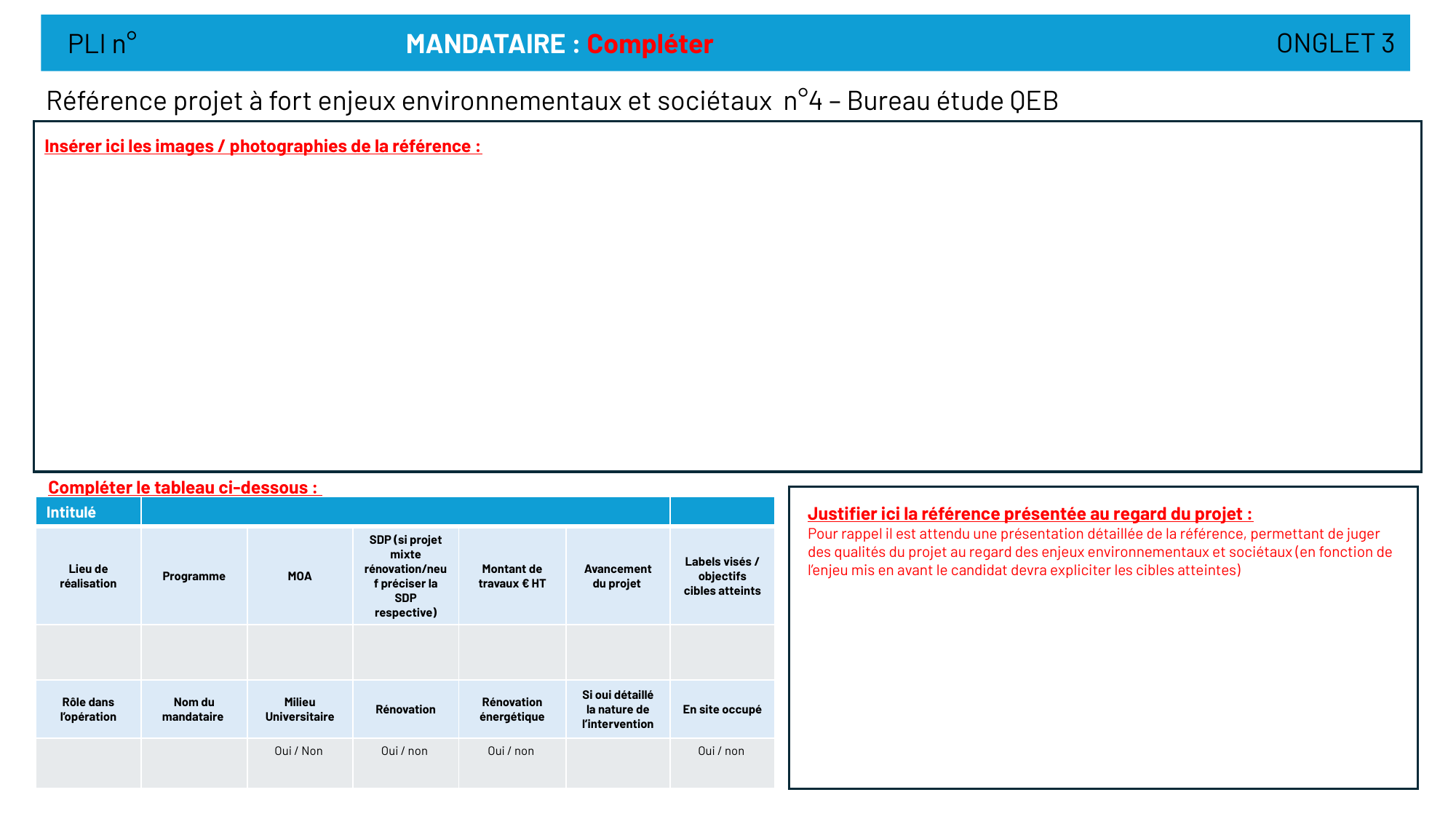

ONGLET 3
PLI n°
MANDATAIRE : Compléter
Référence projet à fort enjeux environnementaux et sociétaux  n°4 – Bureau étude QEB

Insérer ici les images / photographies de la référence :
Compléter le tableau ci-dessous :

| Intitulé |  |  |  |  |  |  |
| --- | --- | --- | --- | --- | --- | --- |
| Lieu de réalisation | Programme | MOA | SDP (si projet mixte rénovation/neuf préciser la SDP respective) | Montant de travaux € HT | Avancement du projet | Labels visés / objectifs cibles atteints |
|  |  |  |  |  |  |  |
| Rôle dans l’opération | Nom du mandataire | Milieu Universitaire | Rénovation | Rénovation énergétique | Si oui détaillé la nature de l’intervention | En site occupé |
|  |  | Oui / Non | Oui / non | Oui / non |  | Oui / non |
Justifier ici la référence présentée au regard du projet :
Pour rappel il est attendu une présentation détaillée de la référence, permettant de juger des qualités du projet au regard des enjeux environnementaux et sociétaux (en fonction de l’enjeu mis en avant le candidat devra expliciter les cibles atteintes)